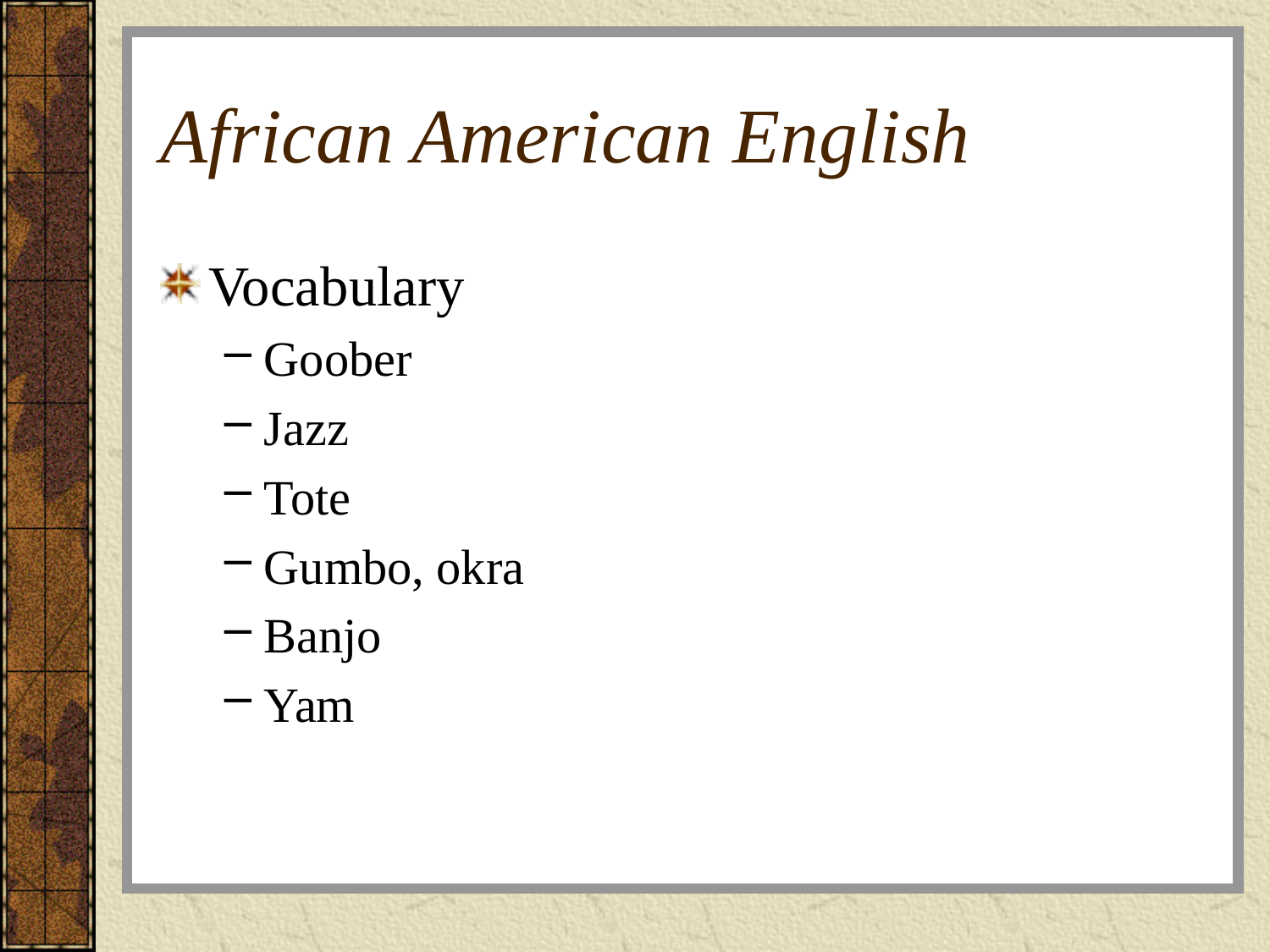

# African American English
Vocabulary
Goober
Jazz
Tote
Gumbo, okra
Banjo
Yam